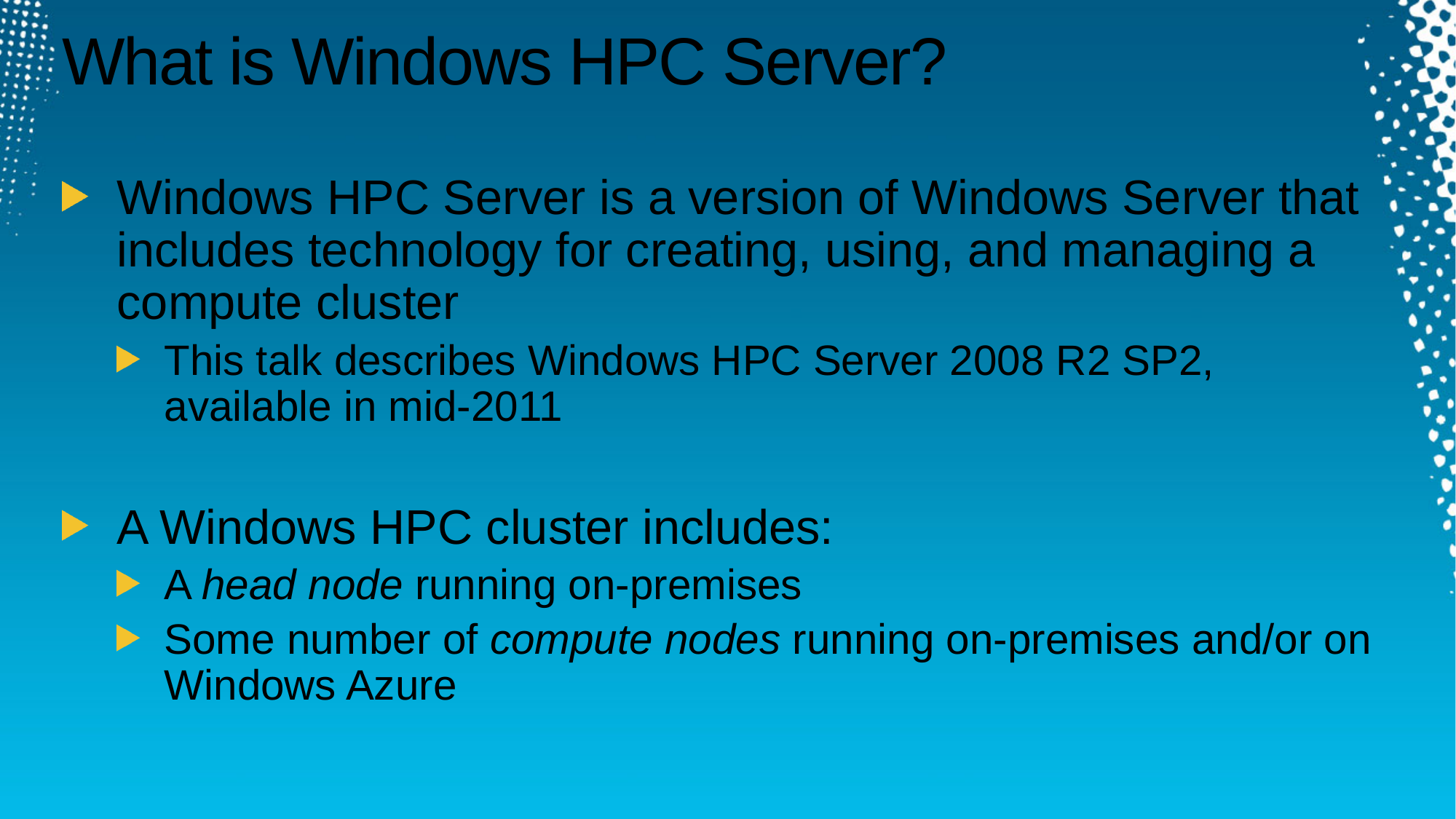

# What is Windows HPC Server?
Windows HPC Server is a version of Windows Server that includes technology for creating, using, and managing a compute cluster
This talk describes Windows HPC Server 2008 R2 SP2, available in mid-2011

A Windows HPC cluster includes:
A head node running on-premises
Some number of compute nodes running on-premises and/or on Windows Azure